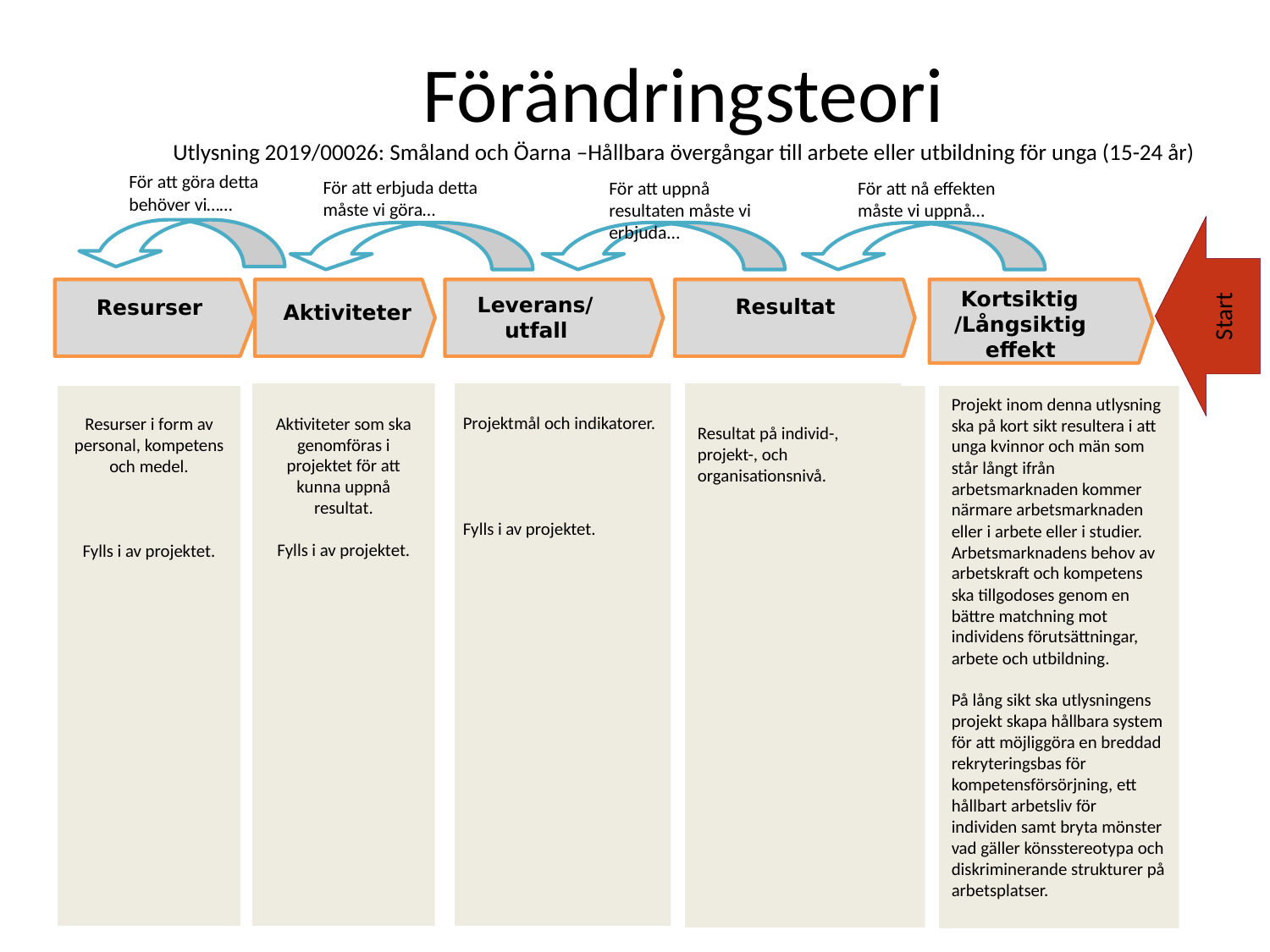

# Förändringsteori Utlysning 2019/00026: Småland och Öarna –Hållbara övergångar till arbete eller utbildning för unga (15-24 år)
För att göra detta behöver vi……
För att erbjuda detta måste vi göra…
För att uppnå resultaten måste vi erbjuda…
För att nå effekten måste vi uppnå…
Start

Kortsiktig /Långsiktig effekt
Leverans/ utfall
Resultat
Resurser
Aktiviteter

Resultat på individ-, projekt-, och organisationsnivå.

Resurser i form av personal, kompetens och medel.

Fylls i av projektet.

Projekt inom denna utlysning ska på kort sikt resultera i att unga kvinnor och män som står långt ifrån arbetsmarknaden kommer närmare arbetsmarknaden eller i arbete eller i studier. Arbetsmarknadens behov av arbetskraft och kompetens ska tillgodoses genom en bättre matchning mot individens förutsättningar, arbete och utbildning.

På lång sikt ska utlysningens projekt skapa hållbara system för att möjliggöra en breddad rekryteringsbas för kompetensförsörjning, ett hållbart arbetsliv för individen samt bryta mönster vad gäller könsstereotypa och diskriminerande strukturer på arbetsplatser.

Aktiviteter som ska genomföras i projektet för att kunna uppnå resultat.

Fylls i av projektet.
Projektmål och indikatorer.

Fylls i av projektet.